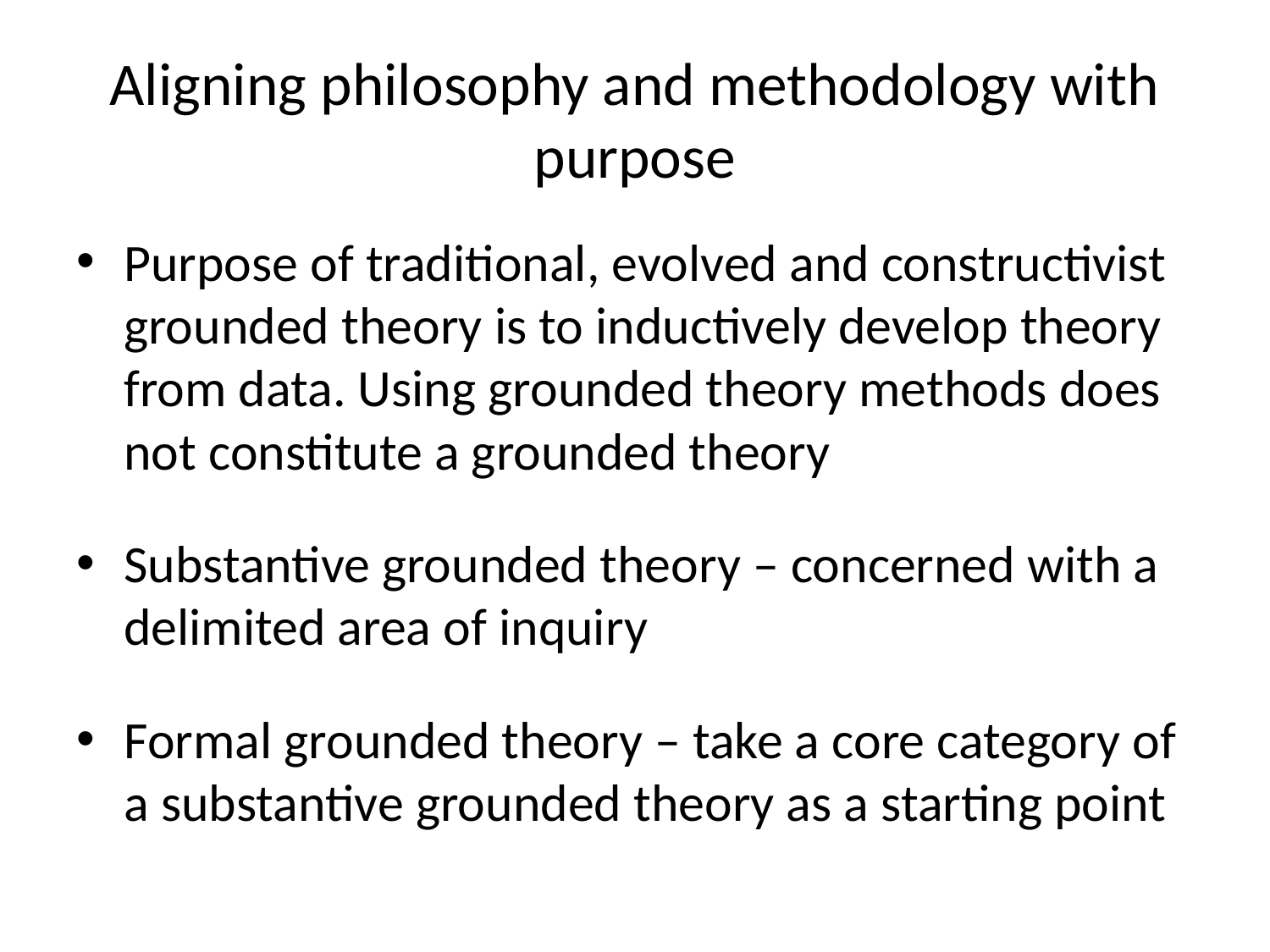

# Aligning philosophy and methodology with purpose
Purpose of traditional, evolved and constructivist grounded theory is to inductively develop theory from data. Using grounded theory methods does not constitute a grounded theory
Substantive grounded theory – concerned with a delimited area of inquiry
Formal grounded theory – take a core category of a substantive grounded theory as a starting point